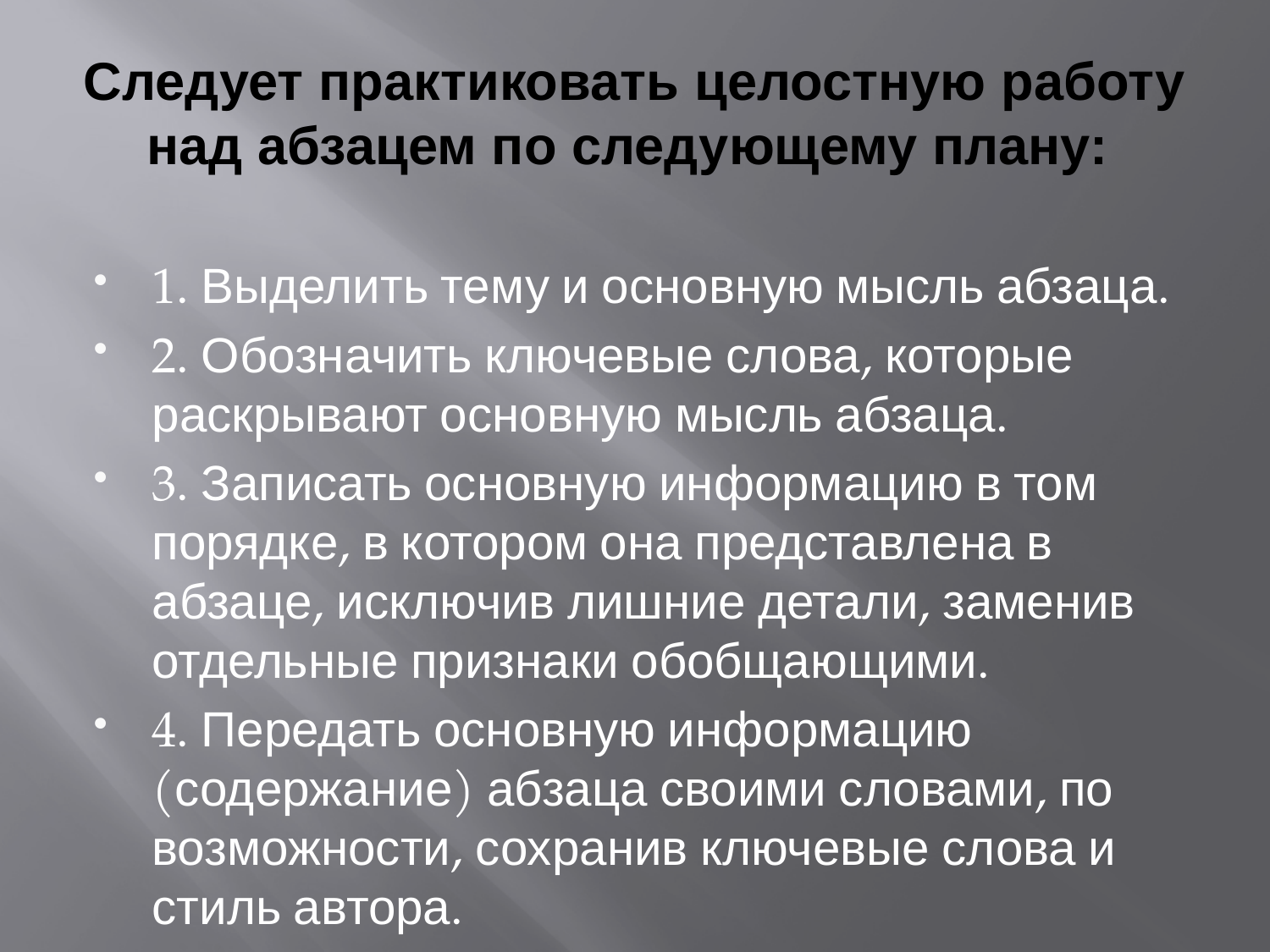

# Следует практиковать целостную работу над абзацем по следующему плану:
1. Выделить тему и основную мысль абзаца.
2. Обозначить ключевые слова, которые раскрывают основную мысль абзаца.
3. Записать основную информацию в том порядке, в котором она представлена в абзаце, исключив лишние детали, заменив отдельные признаки обобщающими.
4. Передать основную информацию (содержание) абзаца своими словами, по возможности, сохранив ключевые слова и стиль автора.